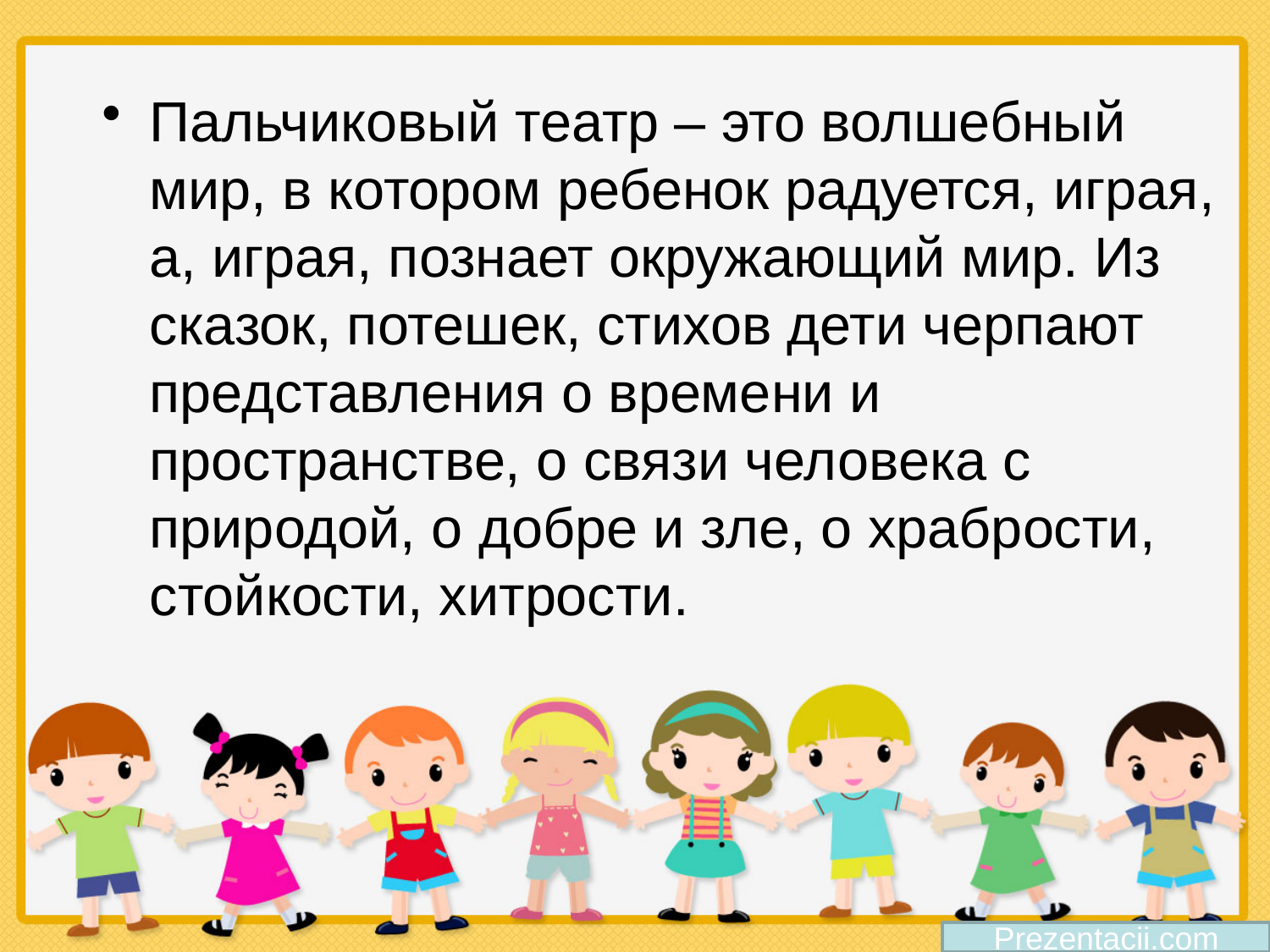

Пальчиковый театр – это волшебный мир, в котором ребенок радуется, играя, а, играя, познает окружающий мир. Из сказок, потешек, стихов дети черпают представления о времени и пространстве, о связи человека с природой, о добре и зле, о храбрости, стойкости, хитрости.
Prezentacii.com